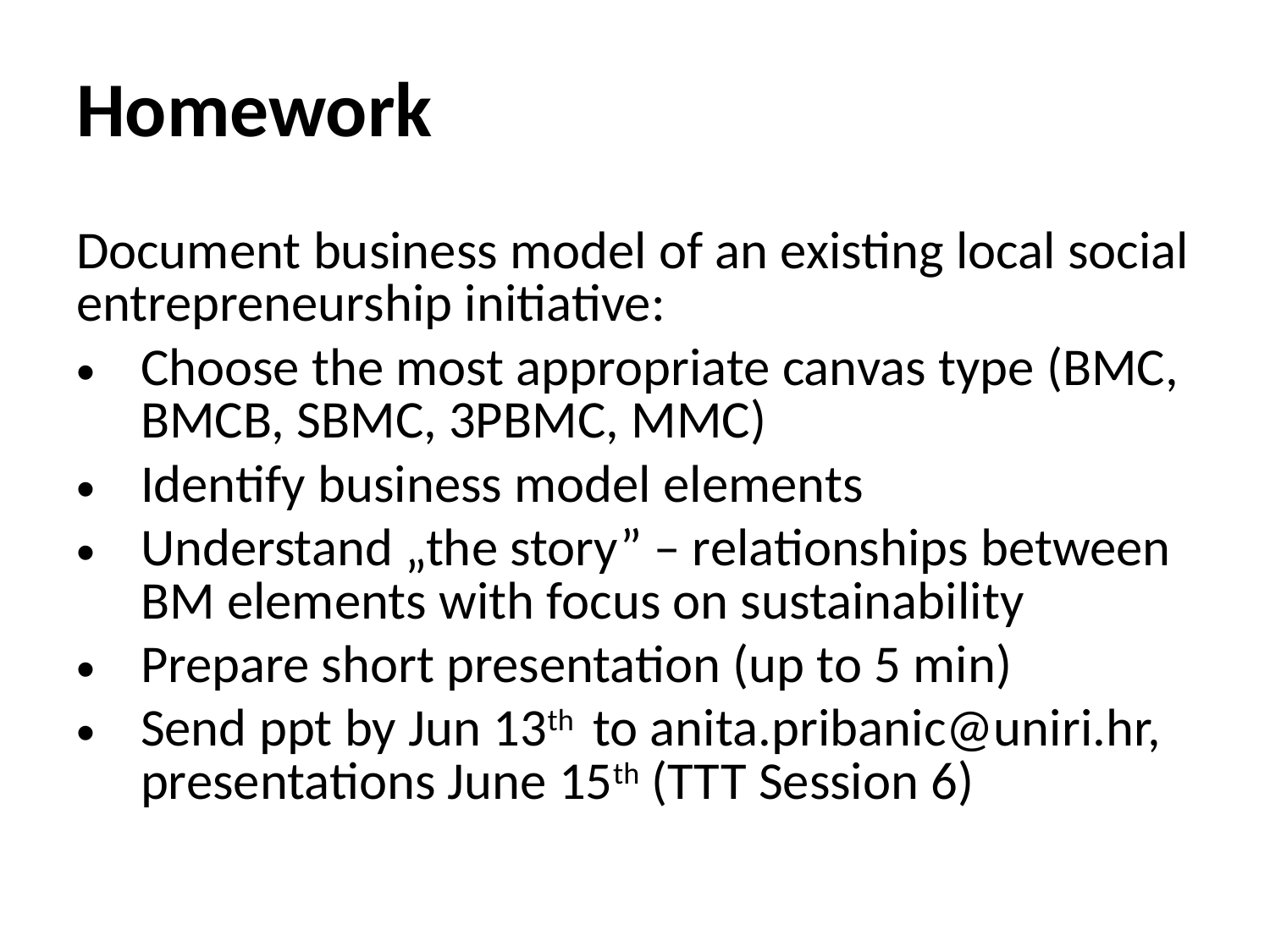

# Homework
Document business model of an existing local social entrepreneurship initiative:
Choose the most appropriate canvas type (BMC, BMCB, SBMC, 3PBMC, MMC)
Identify business model elements
Understand „the story” – relationships between BM elements with focus on sustainability
Prepare short presentation (up to 5 min)
Send ppt by Jun 13th  to anita.pribanic@uniri.hr, presentations June 15th (TTT Session 6)